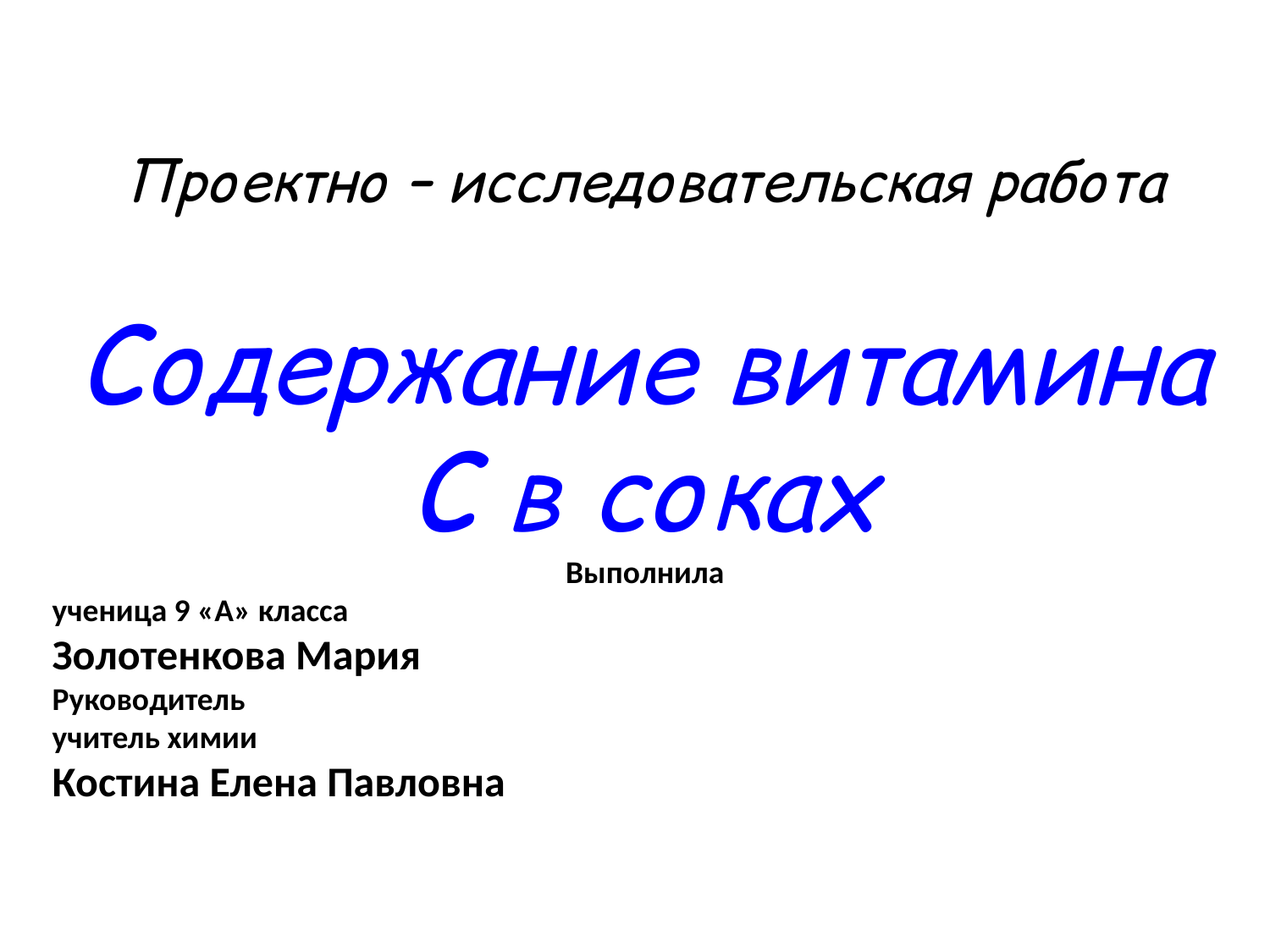

Проектно – исследовательская работа
Содержание витамина С в соках
Выполнила
ученица 9 «А» класса
Золотенкова Мария
Руководитель
учитель химии
Костина Елена Павловна
#